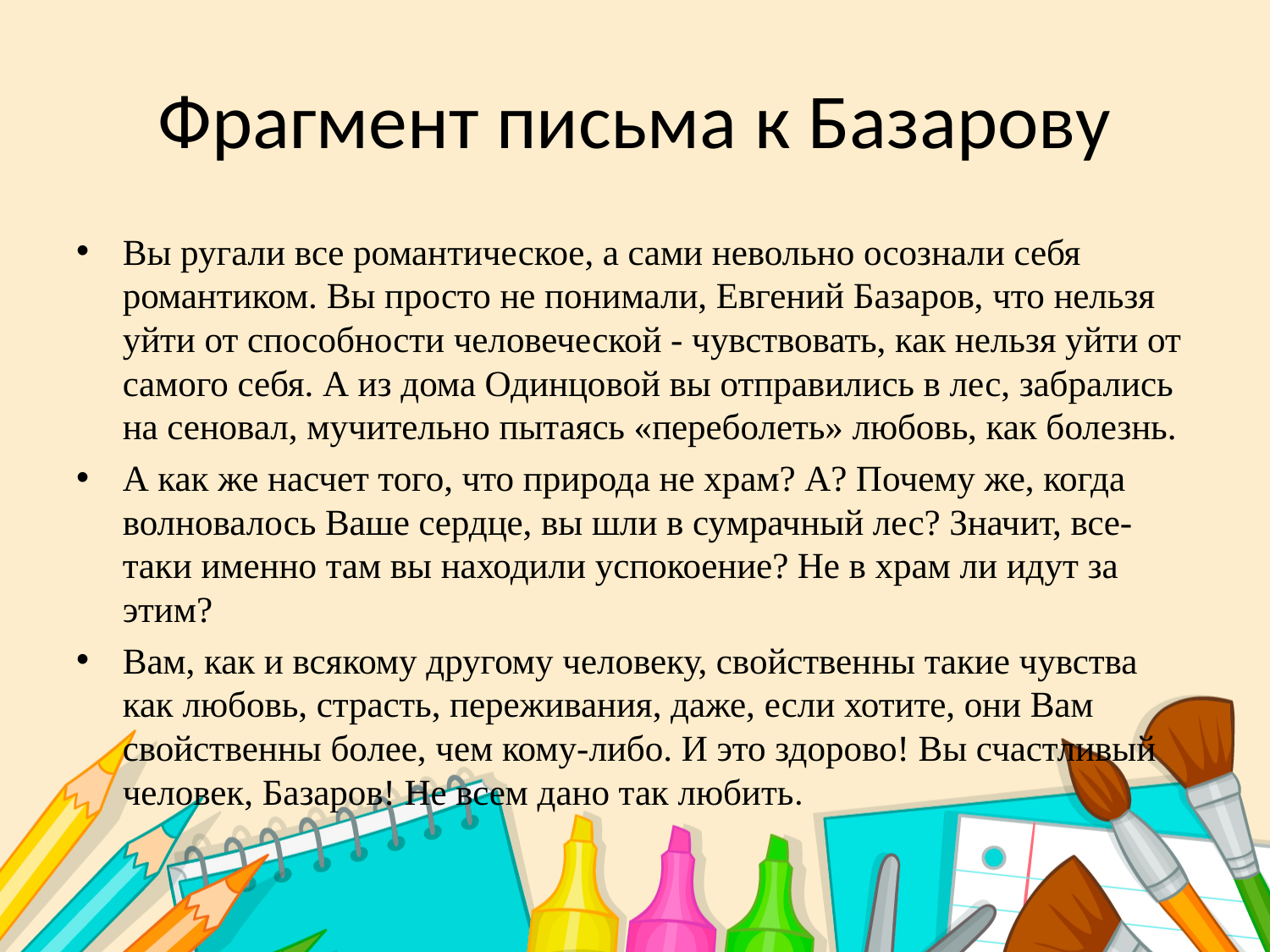

# Фрагмент письма к Базарову
Вы ругали все романтическое, а сами невольно осознали себя романтиком. Вы просто не понимали, Евгений Базаров, что нельзя уйти от способности человеческой - чувствовать, как нельзя уйти от самого себя. А из дома Одинцовой вы отправились в лес, забрались на сеновал, мучительно пытаясь «переболеть» любовь, как болезнь.
А как же насчет того, что природа не храм? А? Почему же, когда волновалось Ваше сердце, вы шли в сумрачный лес? Значит, все-таки именно там вы находили успокоение? Не в храм ли идут за этим?
Вам, как и всякому другому человеку, свойственны такие чувства как любовь, страсть, переживания, даже, если хотите, они Вам свойственны более, чем кому-либо. И это здорово! Вы счастливый человек, Базаров! Не всем дано так любить.